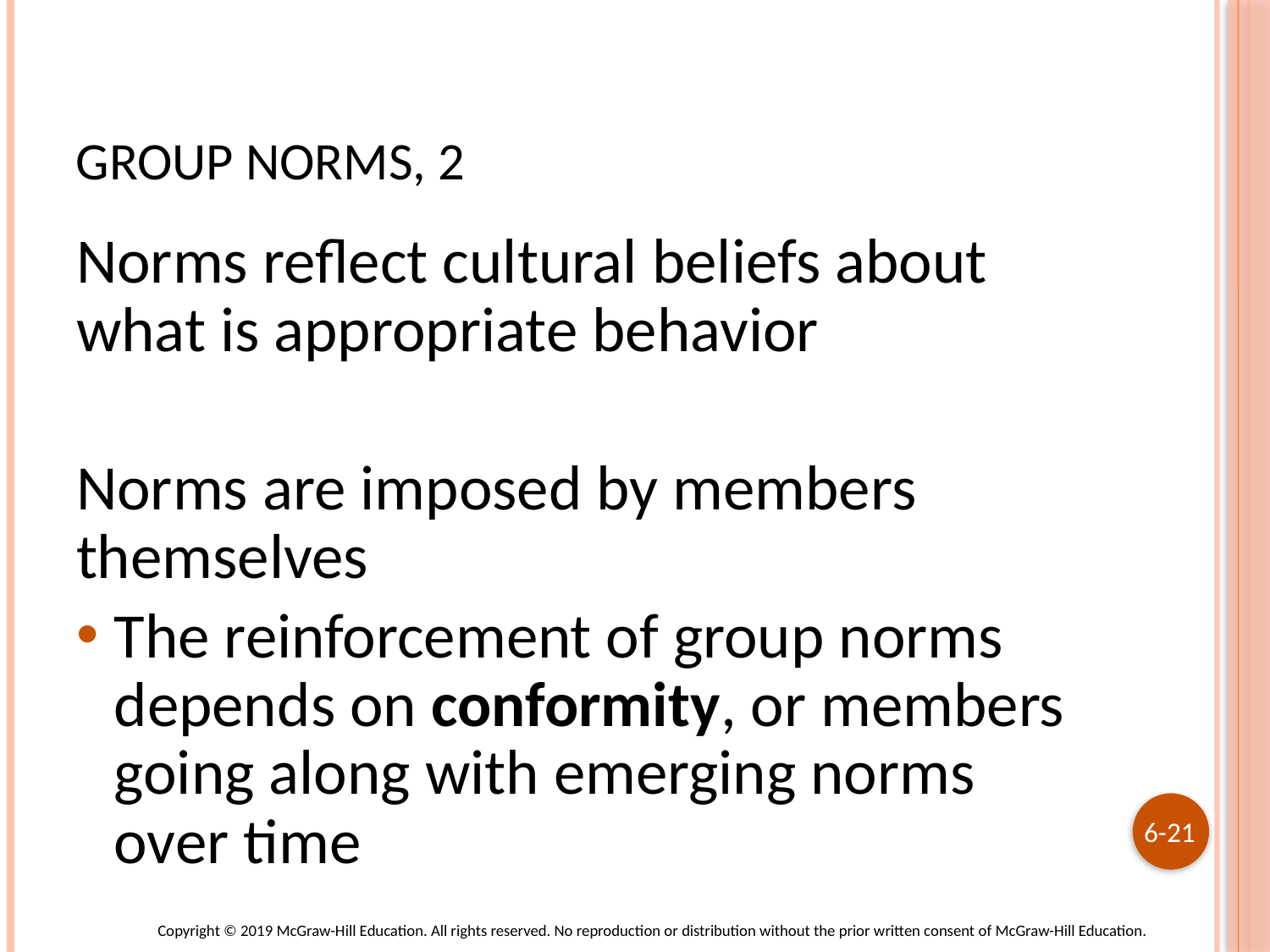

# Group Norms, 2
Norms reflect cultural beliefs about what is appropriate behavior

Norms are imposed by members themselves
The reinforcement of group norms depends on conformity, or members going along with emerging norms over time